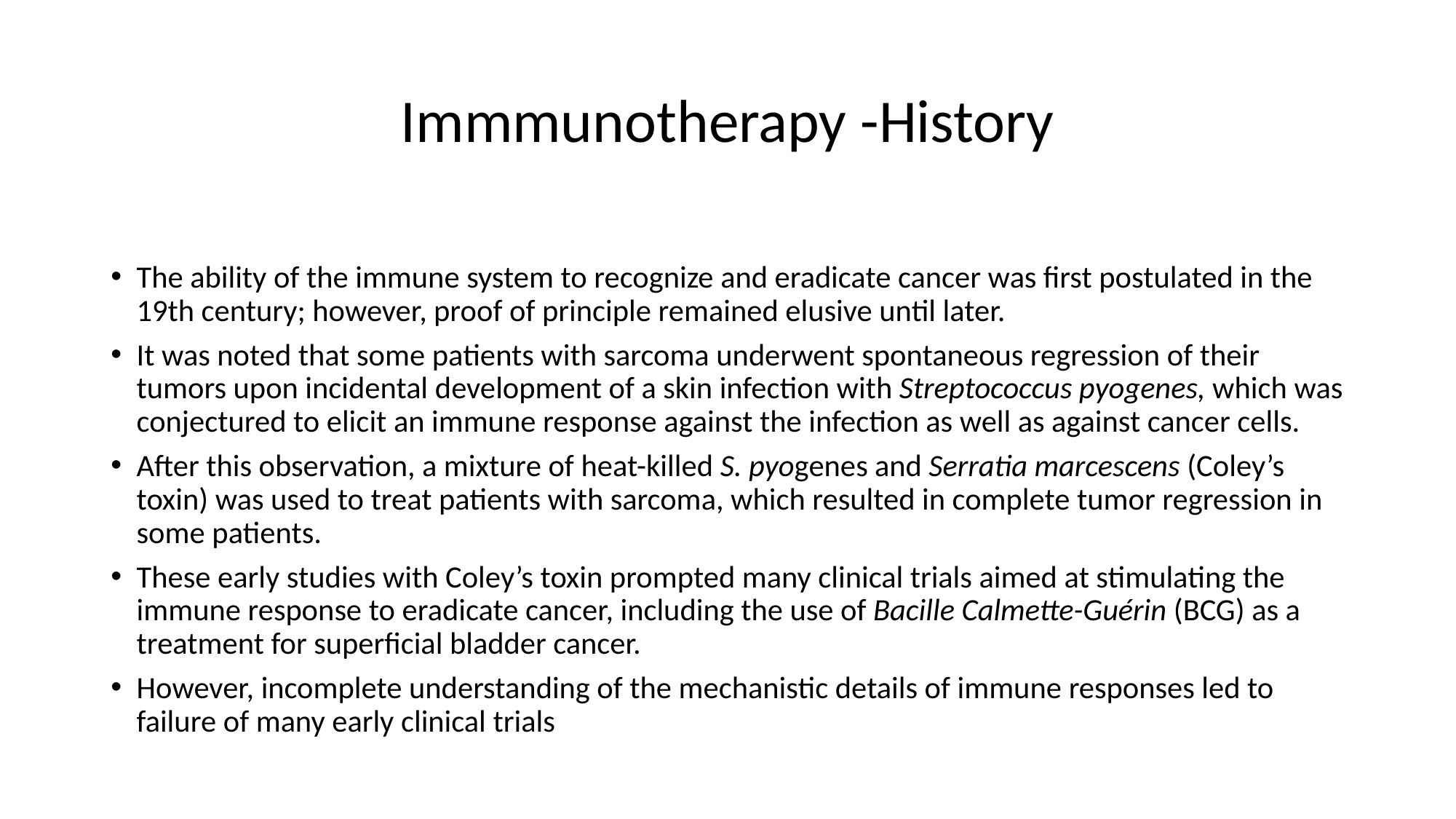

# Immmunotherapy -History
The ability of the immune system to recognize and eradicate cancer was first postulated in the 19th century; however, proof of principle remained elusive until later.
It was noted that some patients with sarcoma underwent spontaneous regression of their tumors upon incidental development of a skin infection with Streptococcus pyogenes, which was conjectured to elicit an immune response against the infection as well as against cancer cells.
After this observation, a mixture of heat-killed S. pyogenes and Serratia marcescens (Coley’s toxin) was used to treat patients with sarcoma, which resulted in complete tumor regression in some patients.
These early studies with Coley’s toxin prompted many clinical trials aimed at stimulating the immune response to eradicate cancer, including the use of Bacille Calmette-Guérin (BCG) as a treatment for superficial bladder cancer.
However, incomplete understanding of the mechanistic details of immune responses led to failure of many early clinical trials